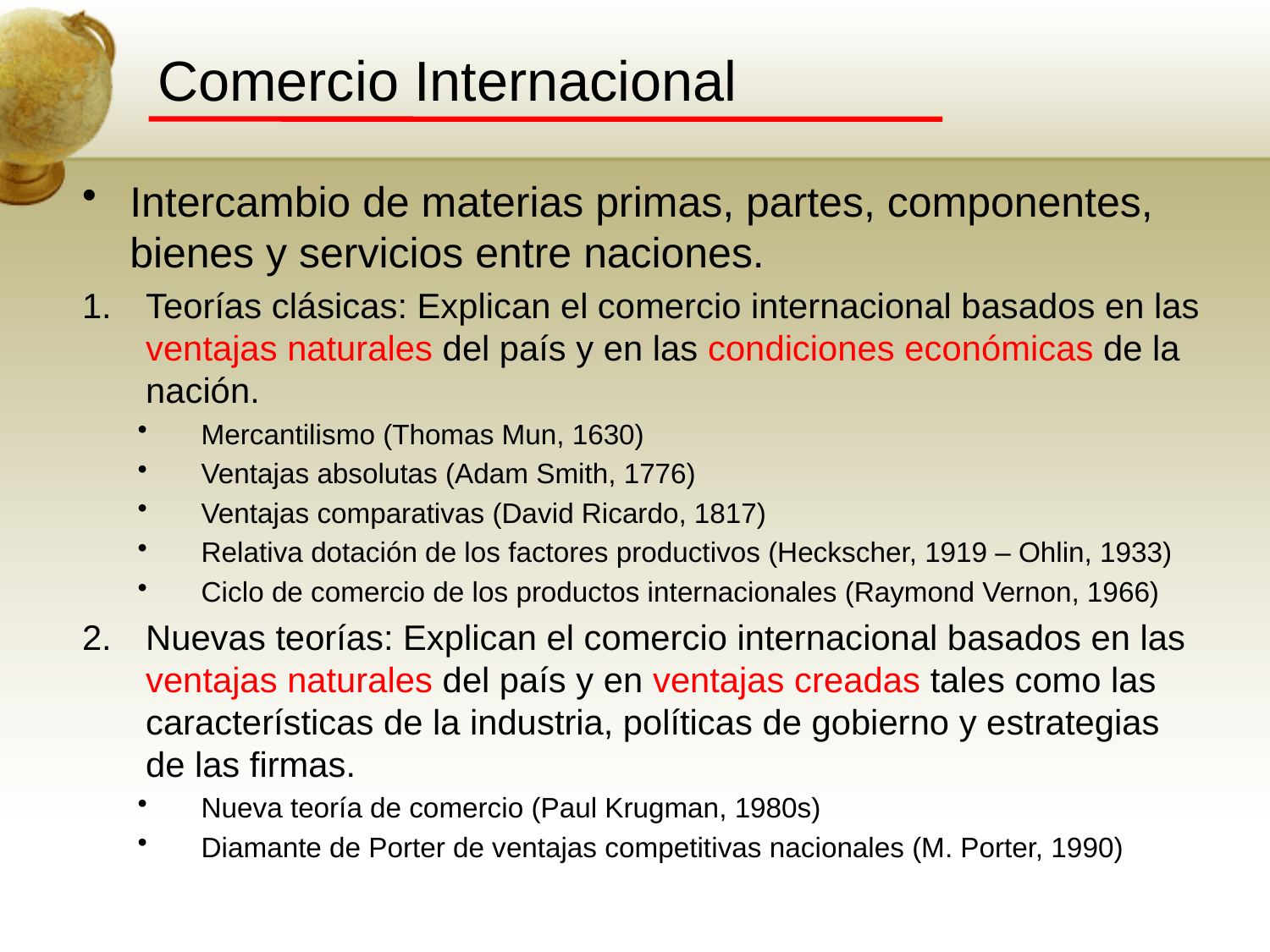

# Comercio Internacional

Intercambio de materias primas, partes, componentes, bienes y servicios entre naciones.
Teorías clásicas: Explican el comercio internacional basados en las ventajas naturales del país y en las condiciones económicas de la nación.
Mercantilismo (Thomas Mun, 1630)
Ventajas absolutas (Adam Smith, 1776)
Ventajas comparativas (David Ricardo, 1817)
Relativa dotación de los factores productivos (Heckscher, 1919 – Ohlin, 1933)
Ciclo de comercio de los productos internacionales (Raymond Vernon, 1966)
Nuevas teorías: Explican el comercio internacional basados en las ventajas naturales del país y en ventajas creadas tales como las características de la industria, políticas de gobierno y estrategias de las firmas.
Nueva teoría de comercio (Paul Krugman, 1980s)
Diamante de Porter de ventajas competitivas nacionales (M. Porter, 1990)